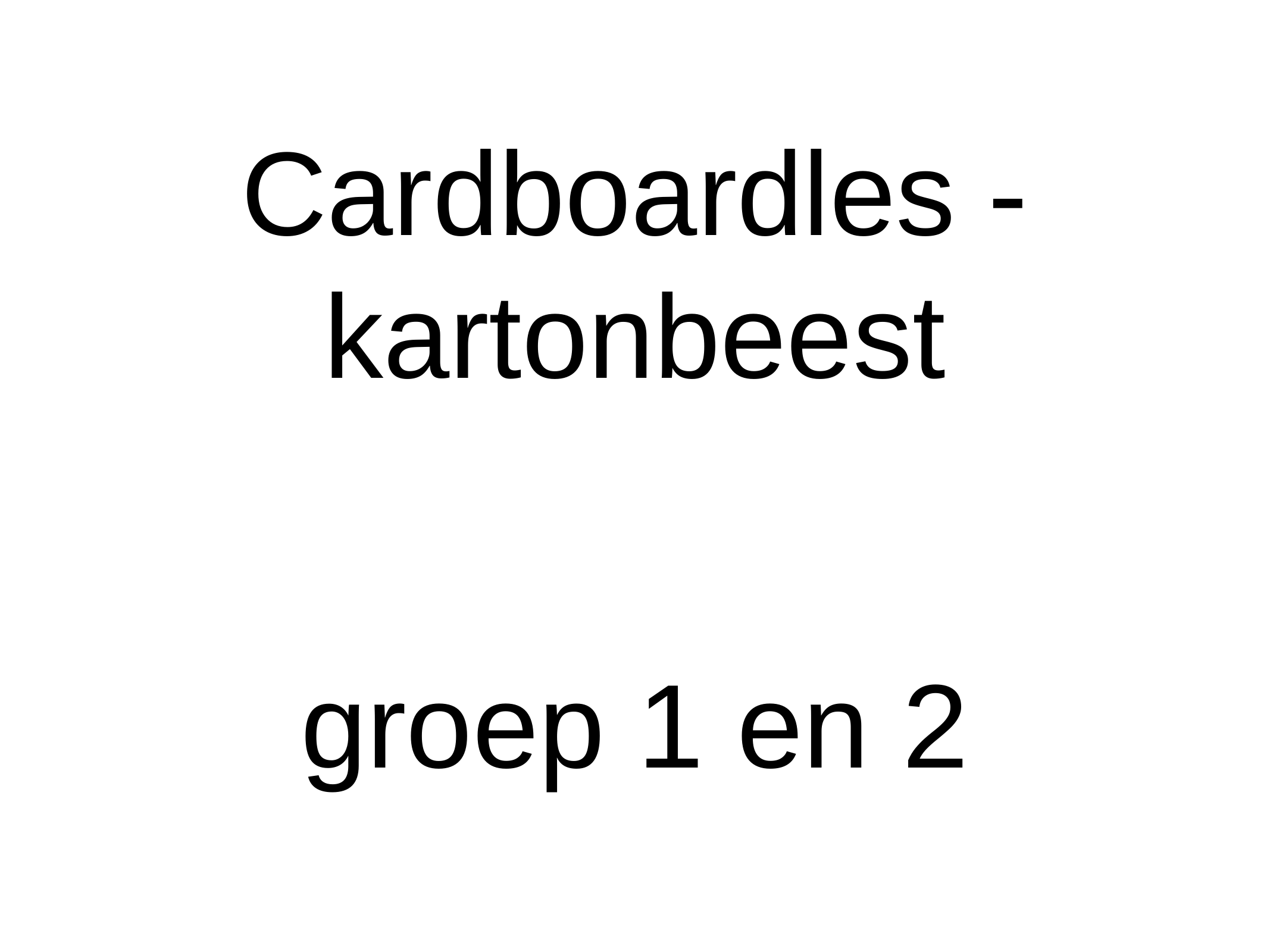

Cardboardles - kartonbeest

groep 1 en 2
#